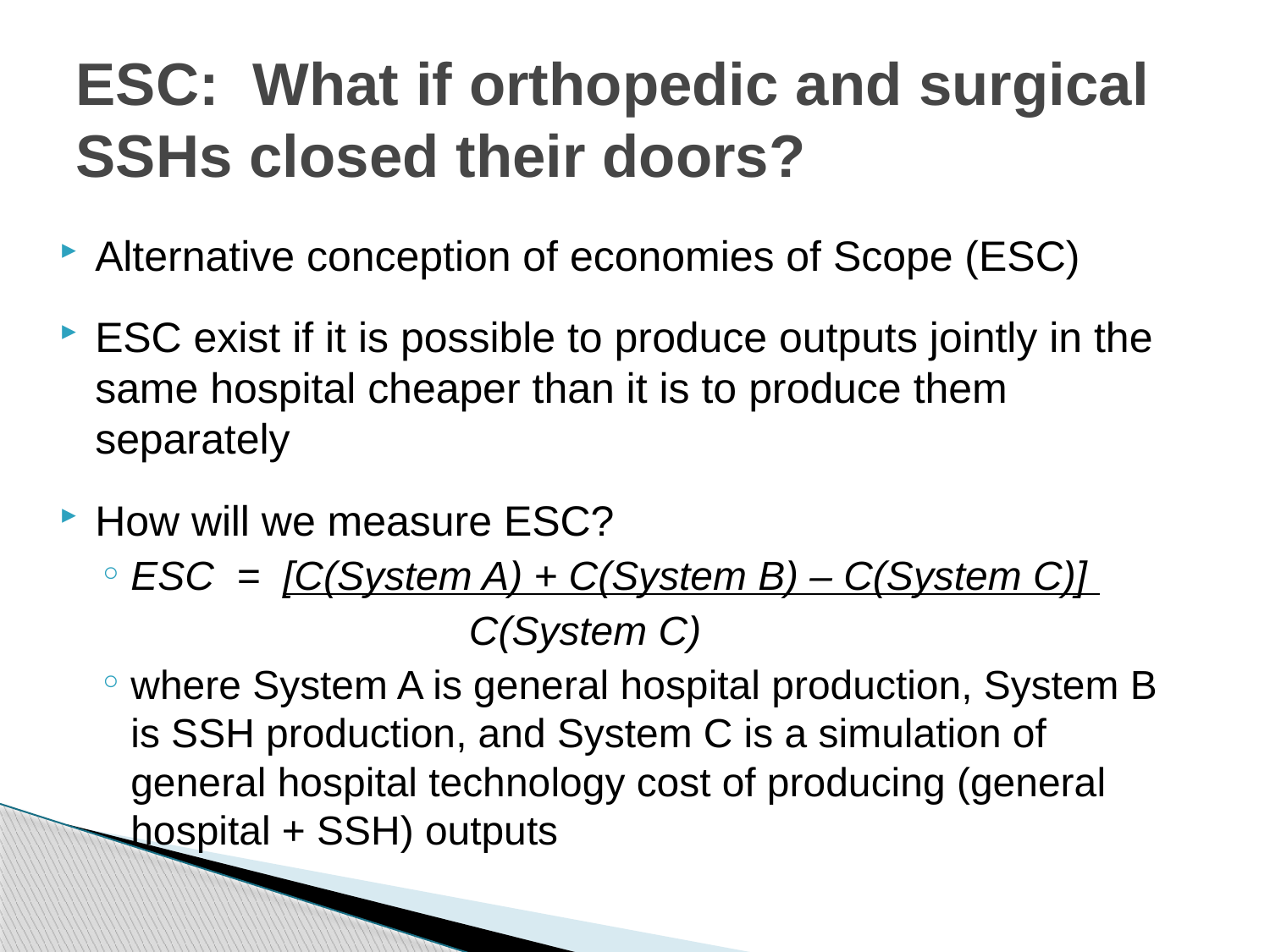

# ESC:  What if orthopedic and surgical SSHs closed their doors?
Alternative conception of economies of Scope (ESC)

ESC exist if it is possible to produce outputs jointly in the same hospital cheaper than it is to produce them separately

How will we measure ESC?
ESC  =  [C(System A) + C(System B) – C(System C)]
                                 C(System C)
where System A is general hospital production, System B is SSH production, and System C is a simulation of general hospital technology cost of producing (general hospital + SSH) outputs